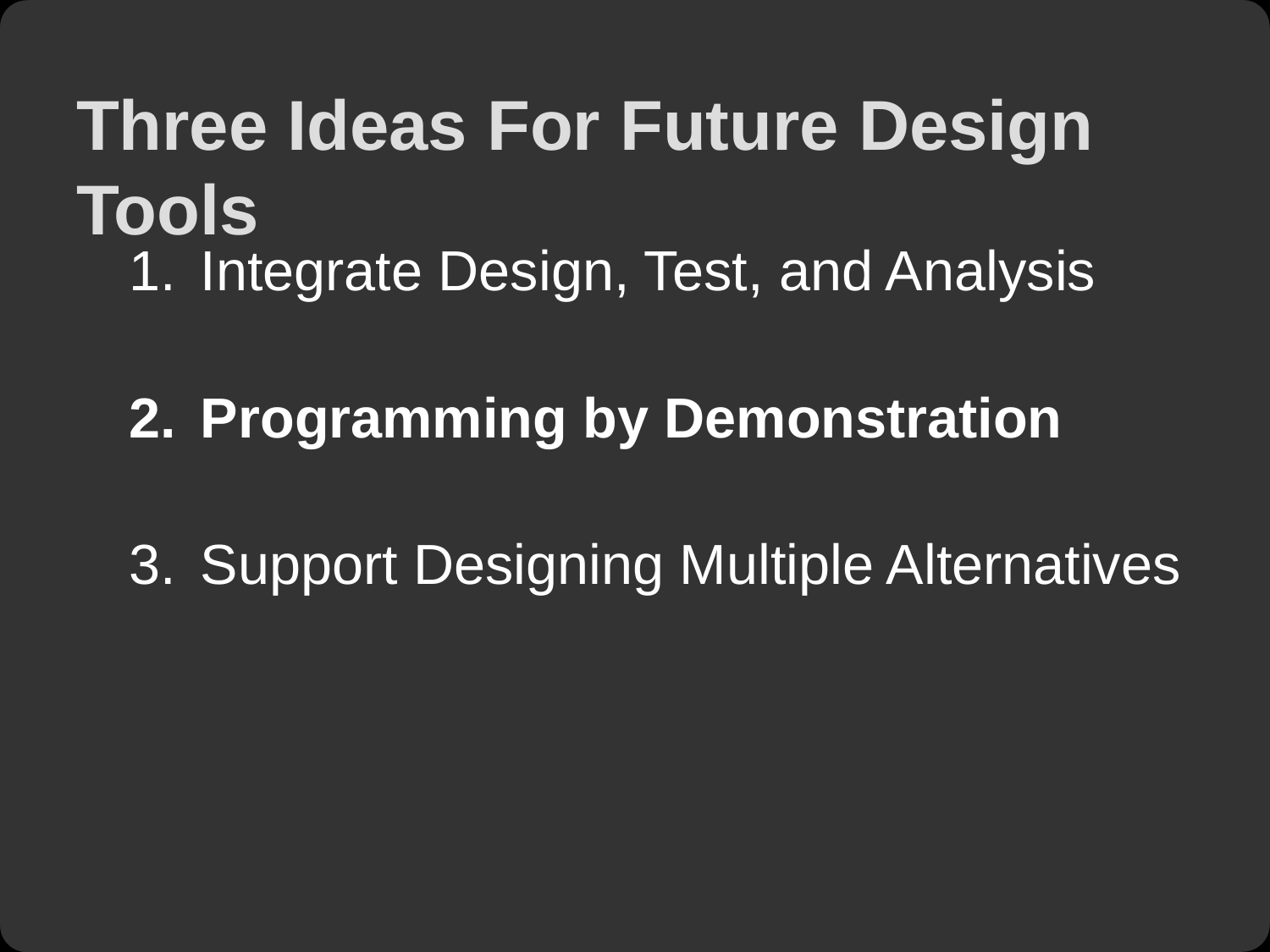

# Three Ideas For Future Design Tools
Integrate Design, Test, and Analysis
Programming by Demonstration
Support Designing Multiple Alternatives